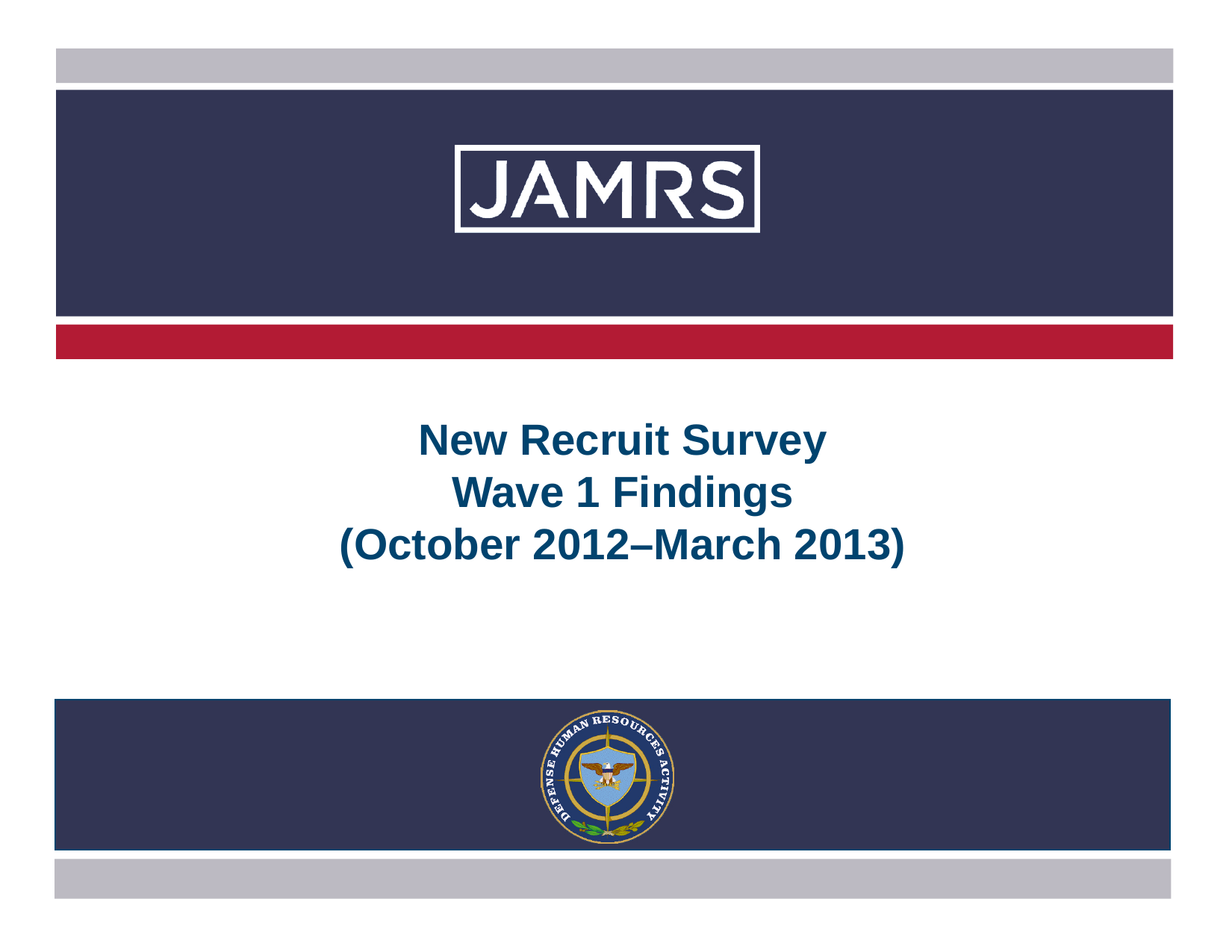

New Recruit Survey
Wave 1 Findings
(October 2012–March 2013)